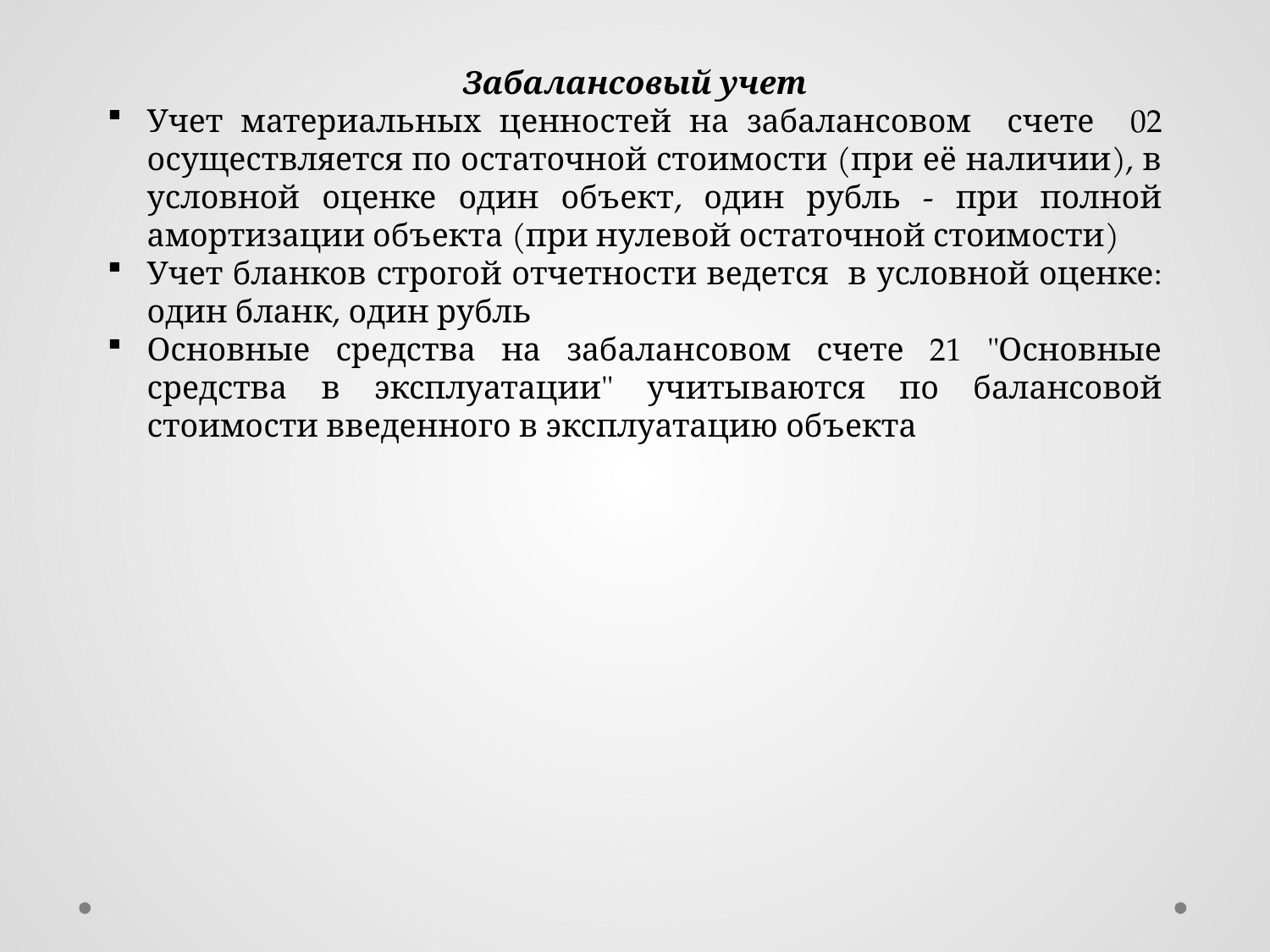

Забалансовый учет
Учет материальных ценностей на забалансовом  счете  02 осуществляется по остаточной стоимости (при её наличии), в условной оценке один объект, один рубль - при полной амортизации объекта (при нулевой остаточной стоимости)
Учет бланков строгой отчетности ведется  в условной оценке: один бланк, один рубль
Основные средства на забалансовом счете 21 "Основные средства в эксплуатации" учитываются по балансовой стоимости введенного в эксплуатацию объекта